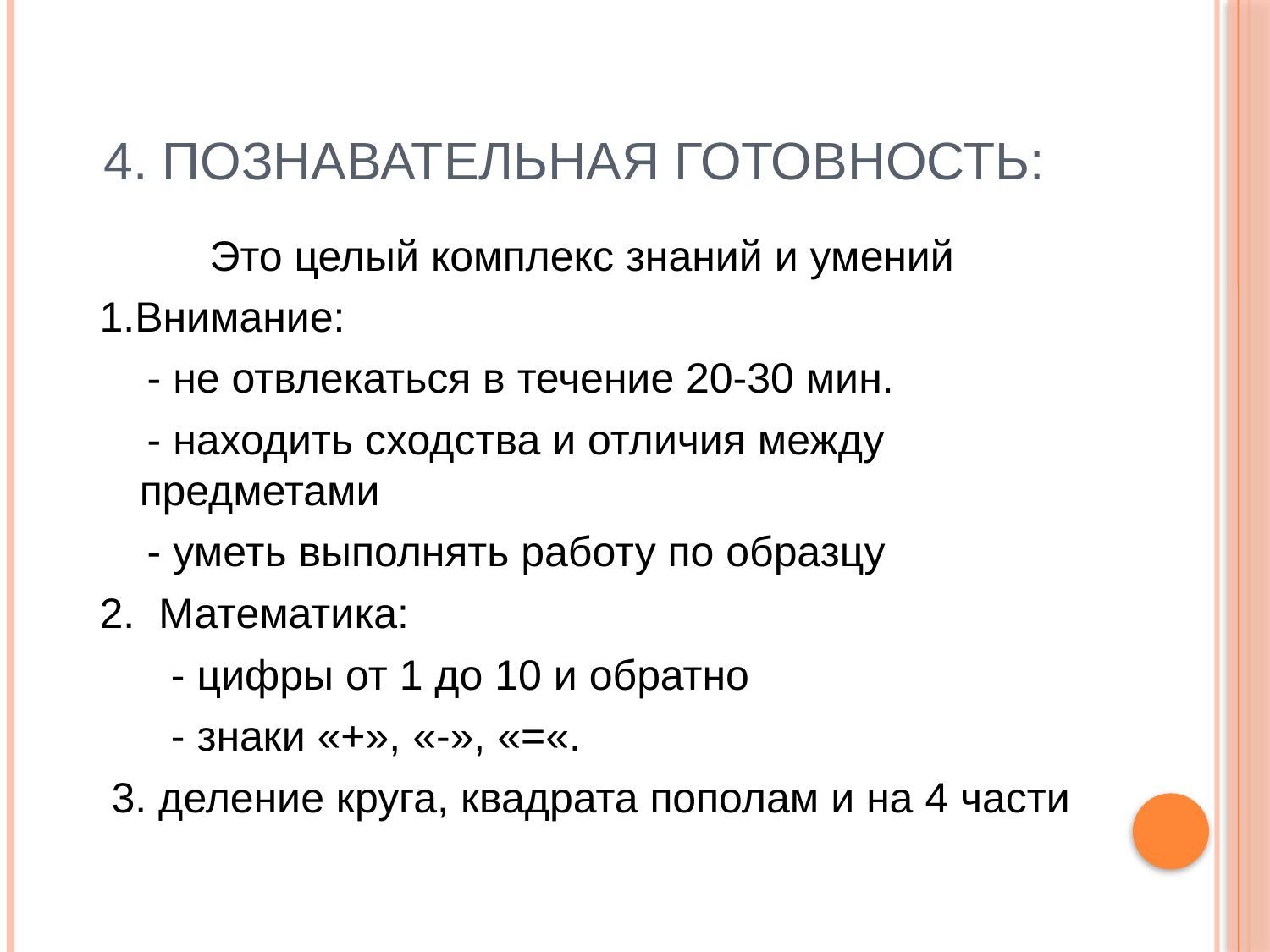

# 4. Познавательная готовность:
Это целый комплекс знаний и умений
  1.Внимание:
      - не отвлекаться в течение 20-30 мин.
      - находить сходства и отличия между        предметами
      - уметь выполнять работу по образцу
  2.  Математика:
        - цифры от 1 до 10 и обратно
        - знаки «+», «-», «=«.
   3. деление круга, квадрата пополам и на 4 части